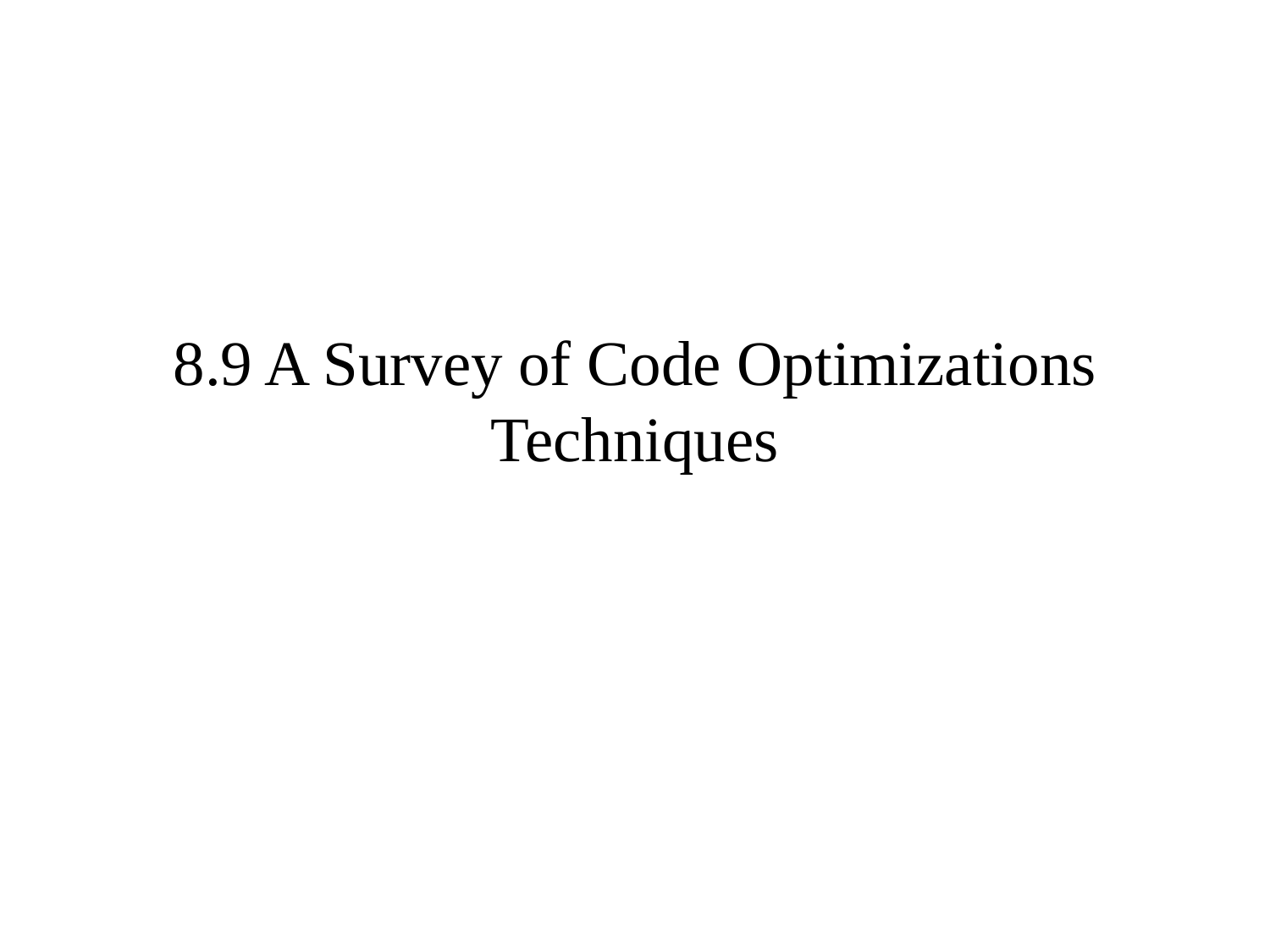

# 8.9 A Survey of Code Optimizations Techniques